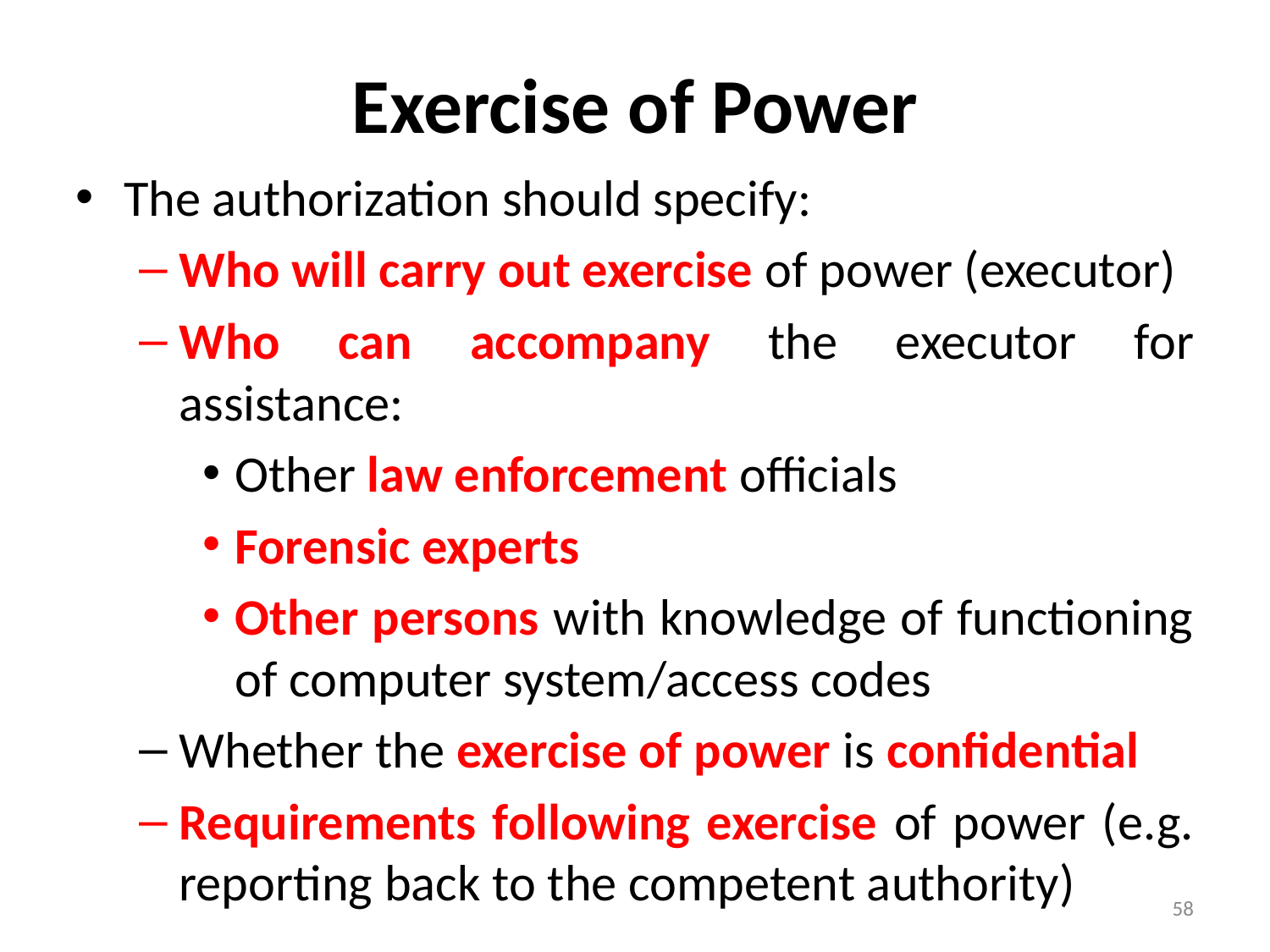

# Exercise of Power
The authorization should specify:
Who will carry out exercise of power (executor)
Who can accompany the executor for assistance:
Other law enforcement officials
Forensic experts
Other persons with knowledge of functioning of computer system/access codes
Whether the exercise of power is confidential
Requirements following exercise of power (e.g. reporting back to the competent authority)
58